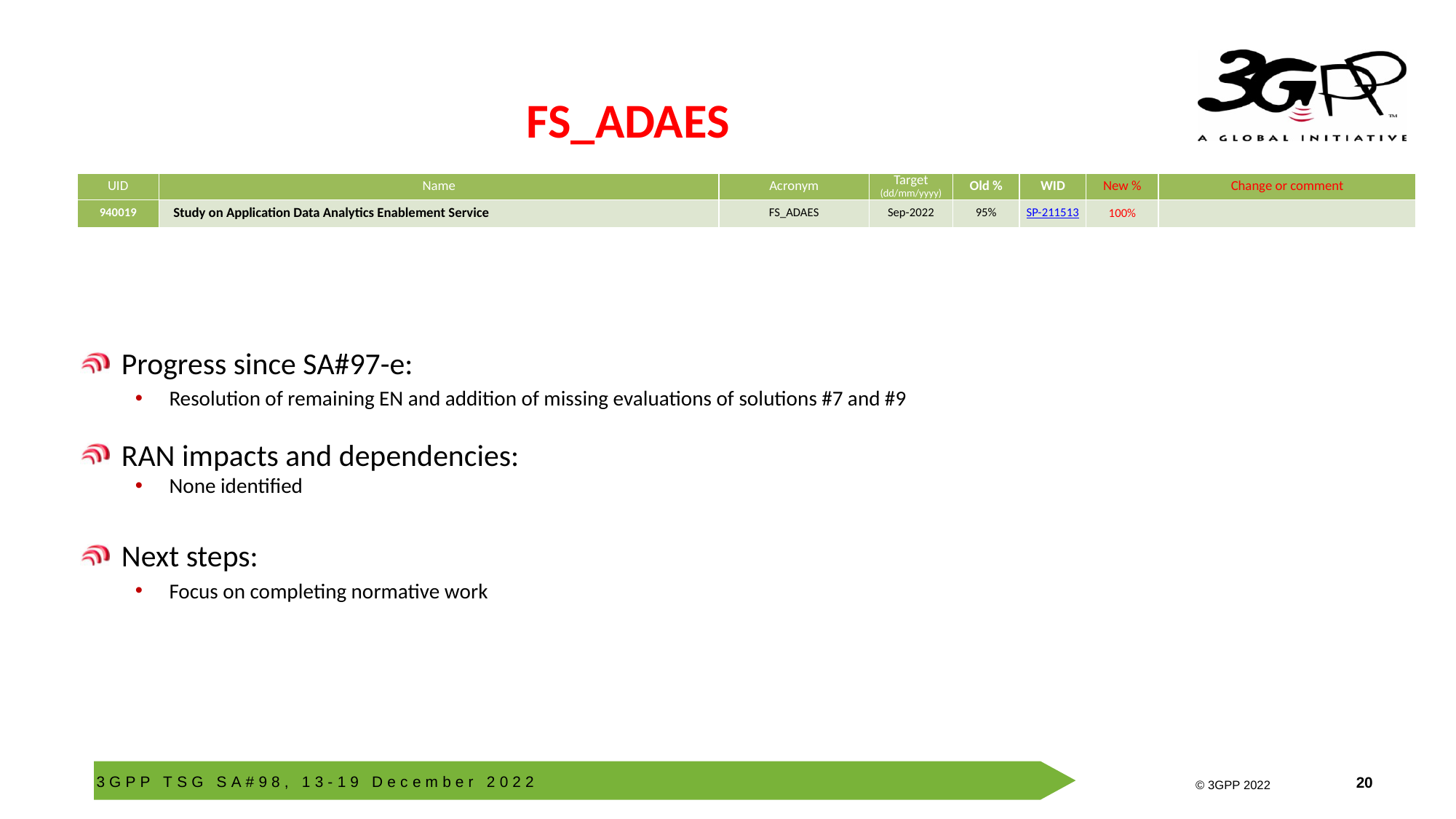

# FS_ADAES
| UID | Name | Acronym | Target (dd/mm/yyyy) | Old % | WID | New % | Change or comment |
| --- | --- | --- | --- | --- | --- | --- | --- |
| 940019 | Study on Application Data Analytics Enablement Service | FS\_ADAES | Sep-2022 | 95% | SP-211513 | 100% |  |
Progress since SA#97-e:
Resolution of remaining EN and addition of missing evaluations of solutions #7 and #9

RAN impacts and dependencies:
None identified

Next steps:
Focus on completing normative work